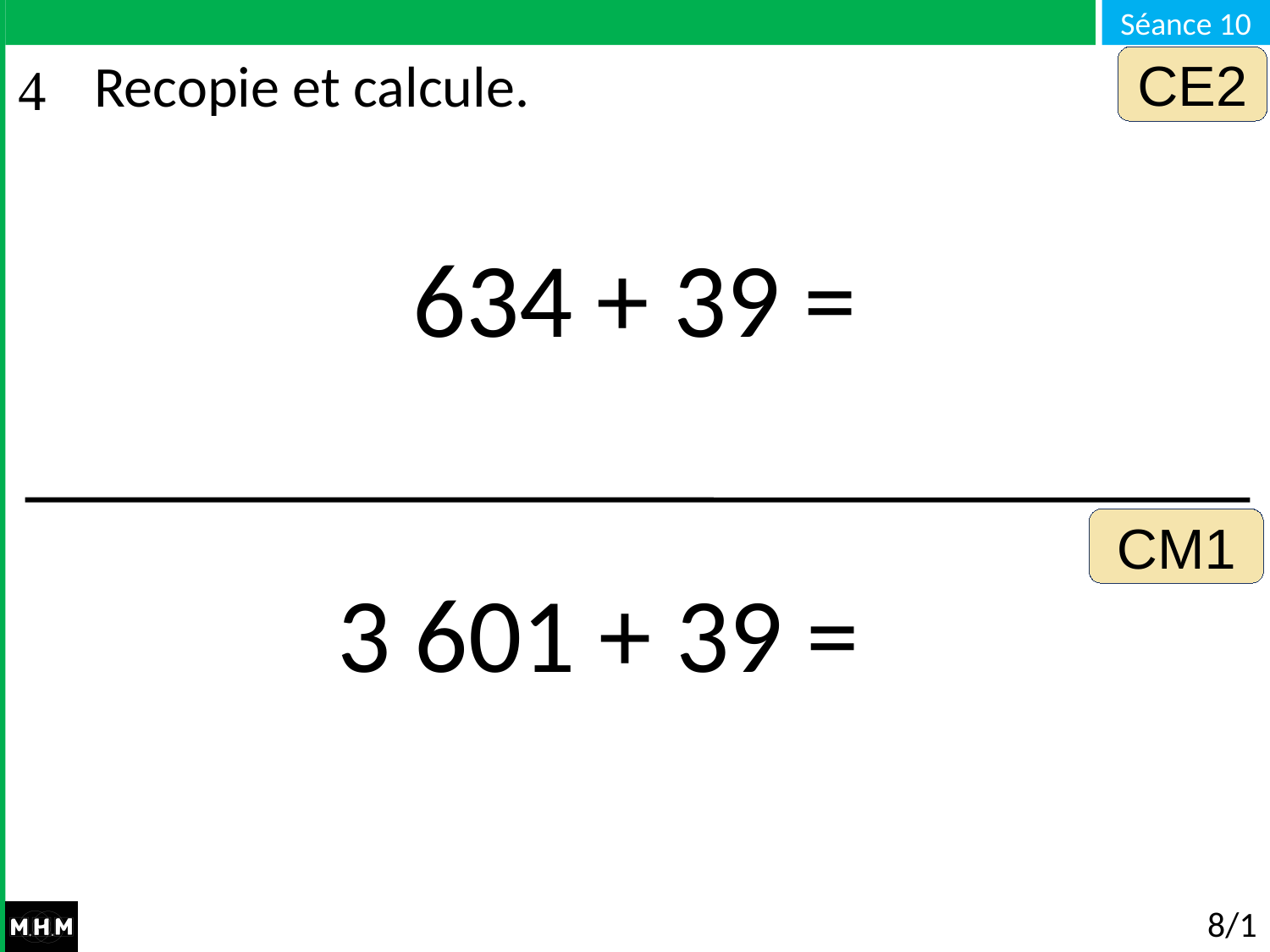

CE2
# Recopie et calcule.
634 + 39 =

CM1
3 601 + 39 =
8/10